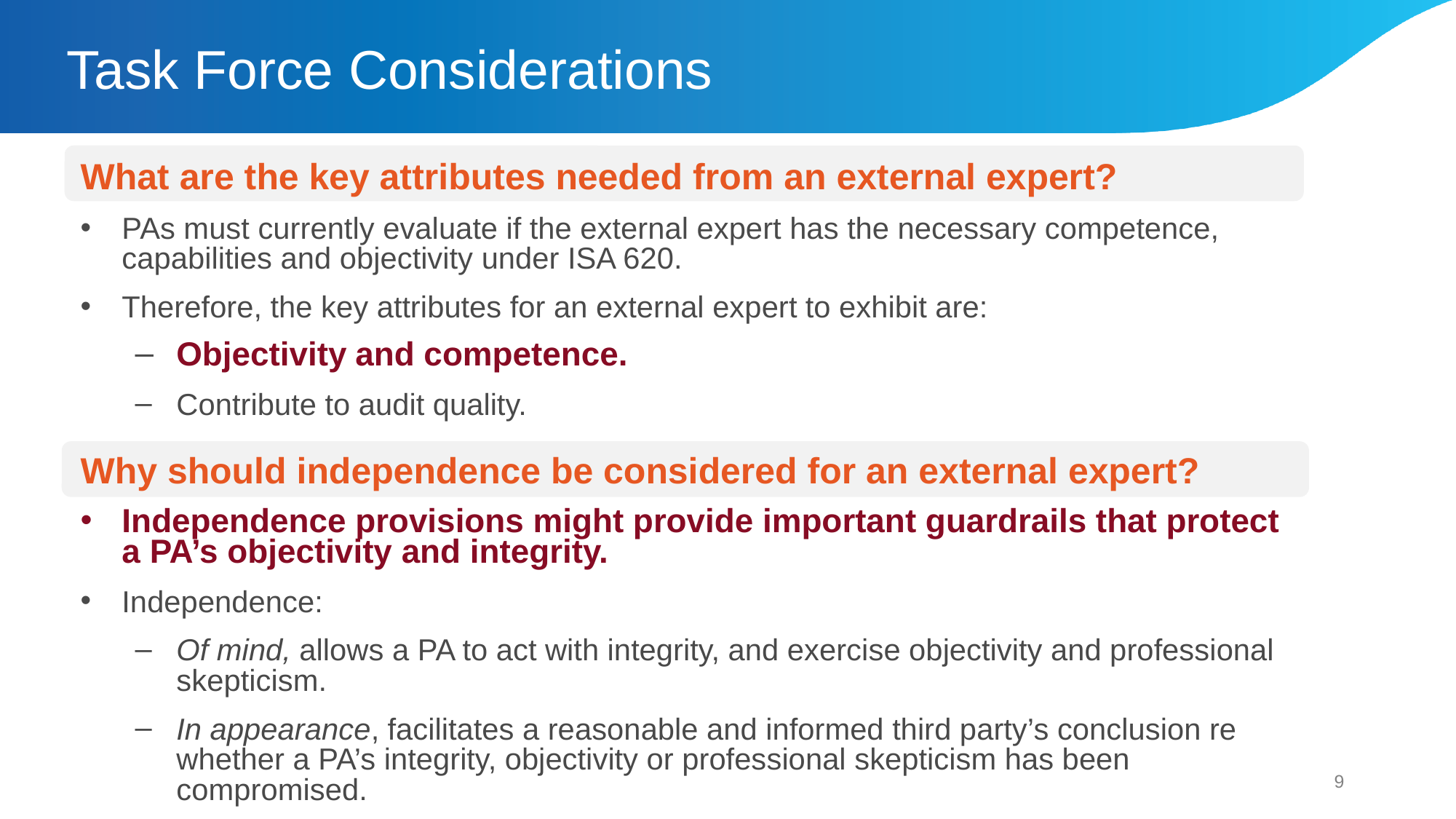

# Task Force Considerations

Why should independence be considered for an external expert?
Independence provisions might provide important guardrails that protect a PA’s objectivity and integrity.
Independence:
Of mind, allows a PA to act with integrity, and exercise objectivity and professional skepticism.
In appearance, facilitates a reasonable and informed third party’s conclusion re whether a PA’s integrity, objectivity or professional skepticism has been compromised.
What are the key attributes needed from an external expert?
PAs must currently evaluate if the external expert has the necessary competence, capabilities and objectivity under ISA 620.
Therefore, the key attributes for an external expert to exhibit are:
Objectivity and competence.
Contribute to audit quality.

9